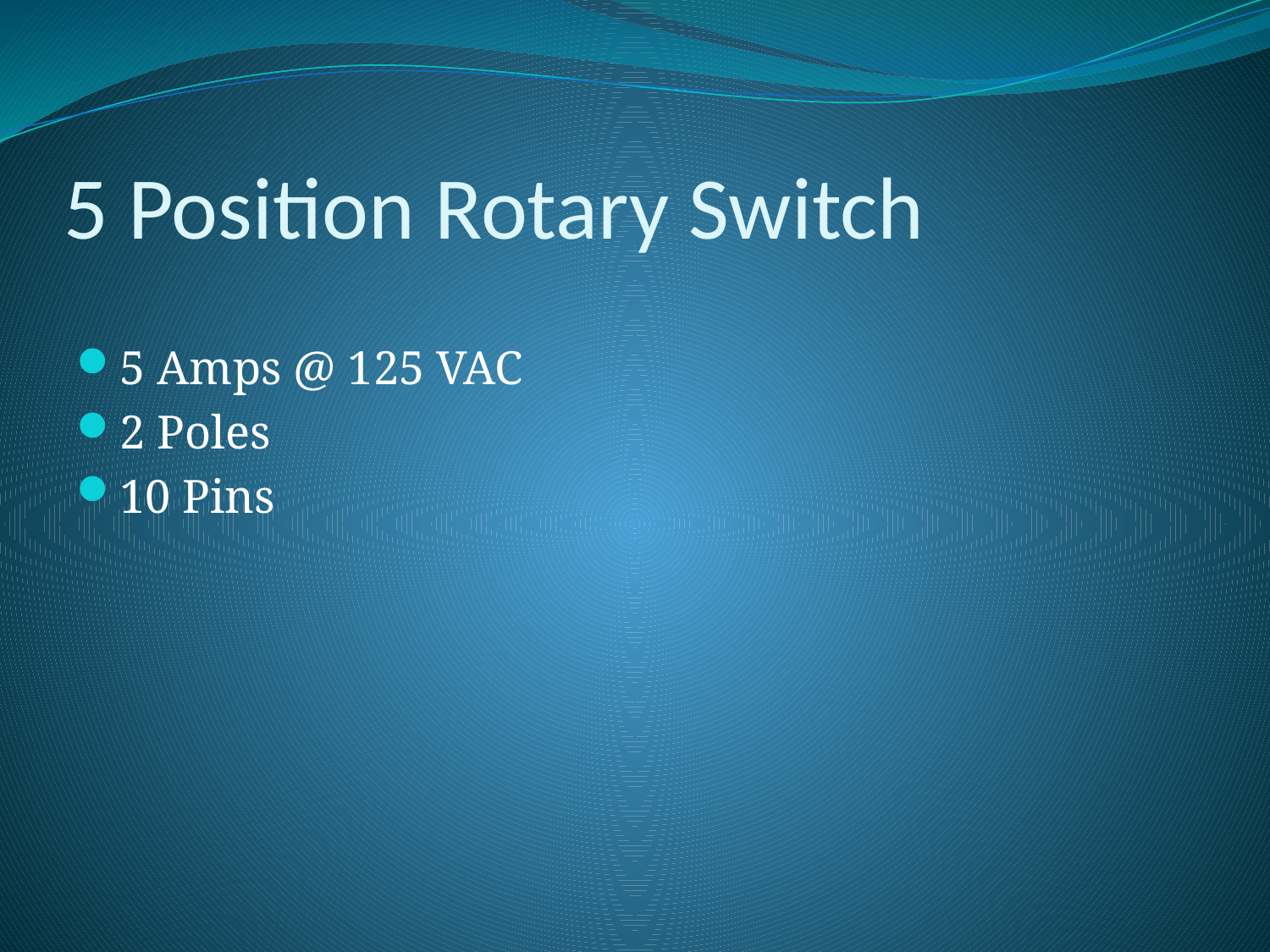

5 Position Rotary Switch

5 Amps @ 125 VAC
2 Poles
10 Pins